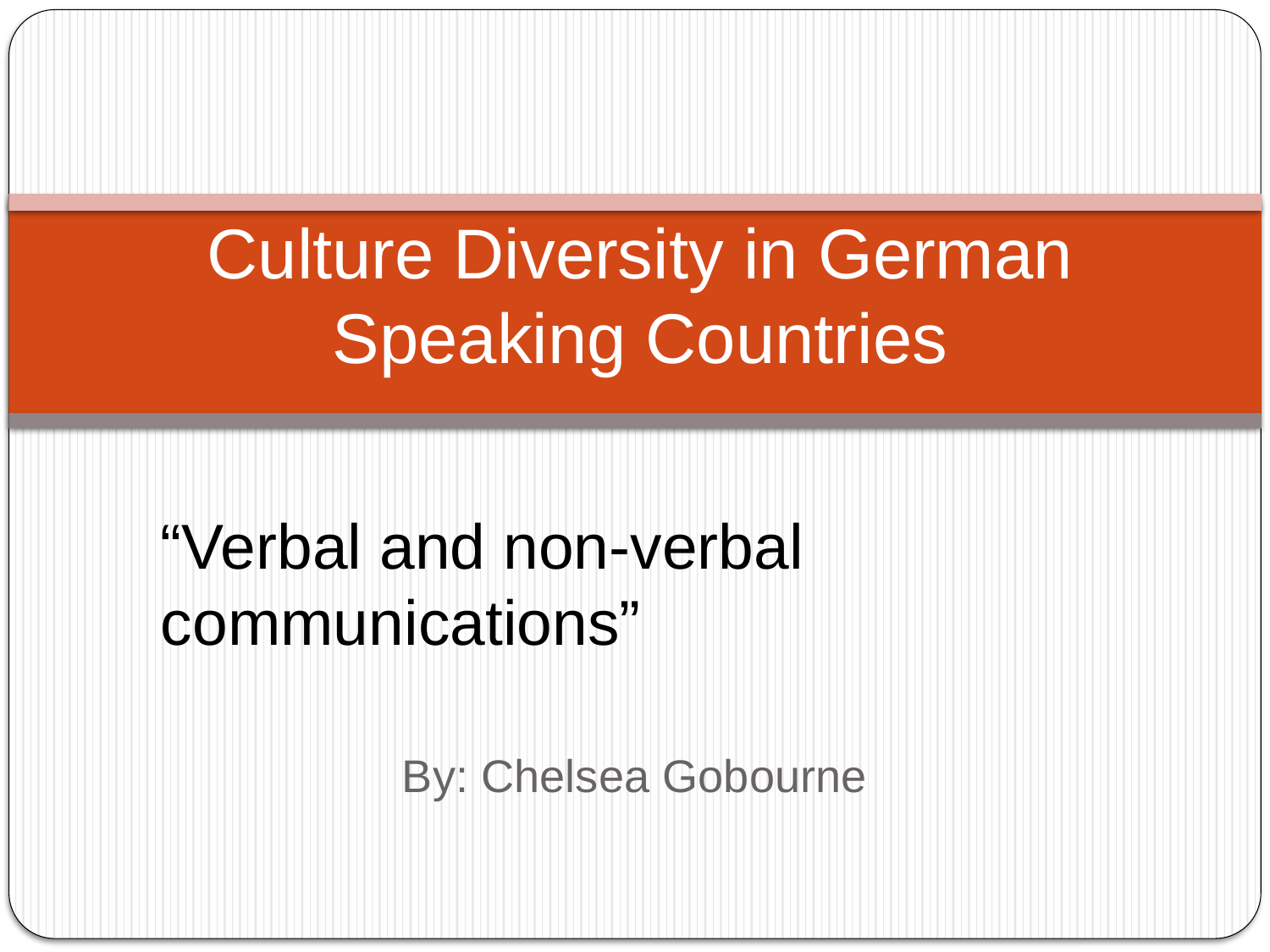

# Culture Diversity in German Speaking Countries
“Verbal and non-verbal communications”
By: Chelsea Gobourne